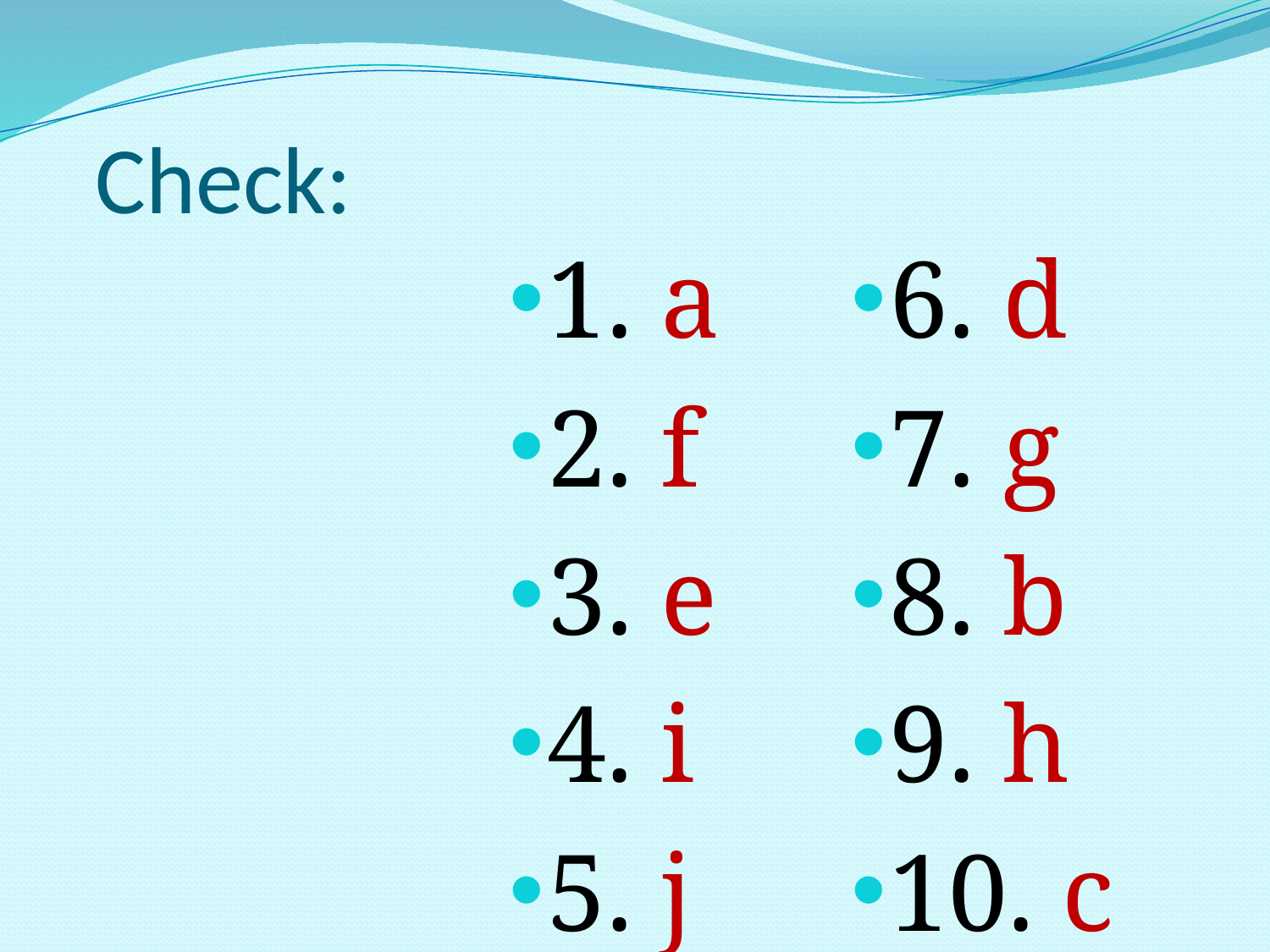

# Check:

1. a
2. f
3. e
4. i
5. j

6. d
7. g
8. b
9. h
10. c